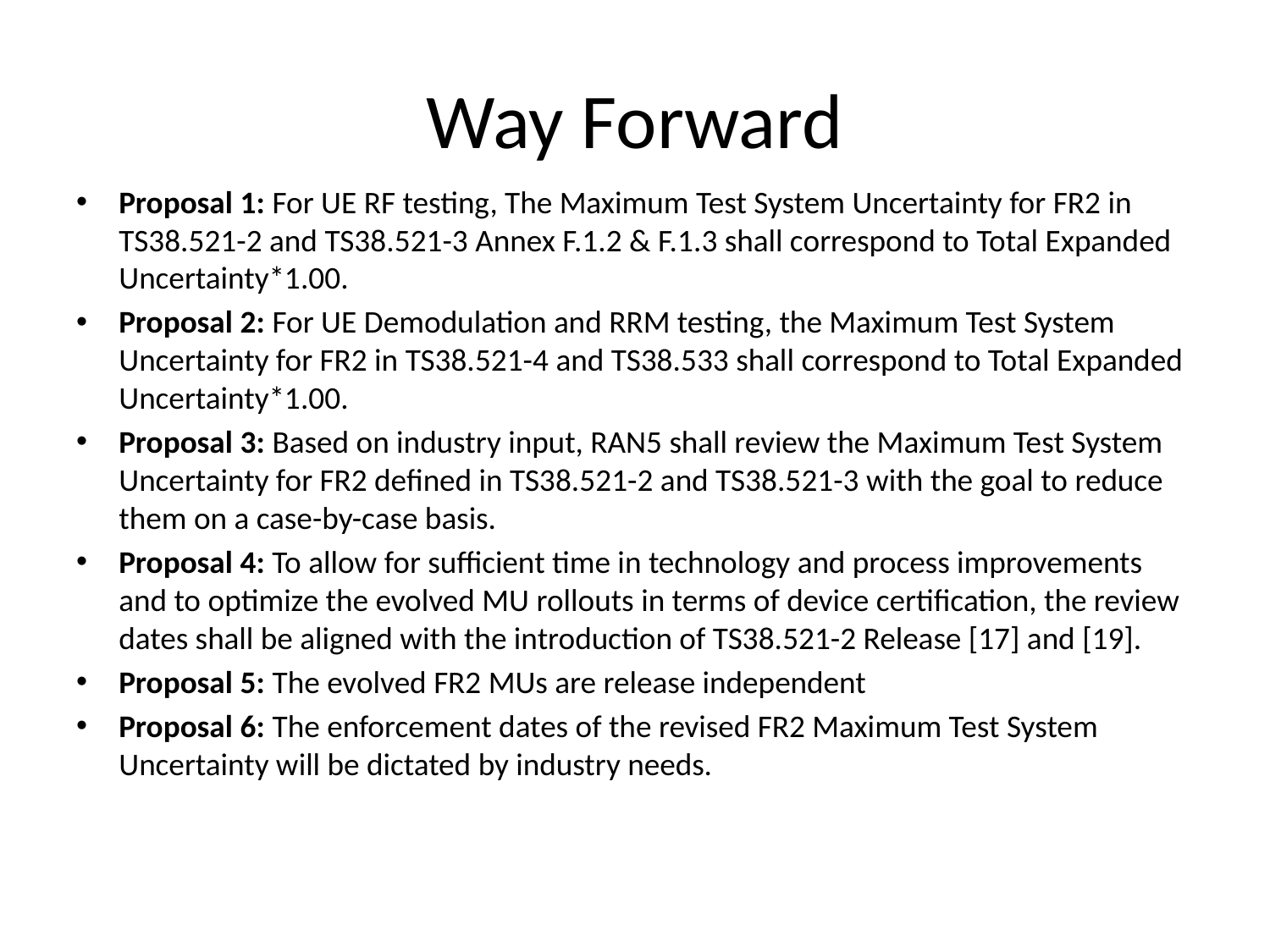

# Way Forward
Proposal 1: For UE RF testing, The Maximum Test System Uncertainty for FR2 in TS38.521-2 and TS38.521-3 Annex F.1.2 & F.1.3 shall correspond to Total Expanded Uncertainty*1.00.
Proposal 2: For UE Demodulation and RRM testing, the Maximum Test System Uncertainty for FR2 in TS38.521-4 and TS38.533 shall correspond to Total Expanded Uncertainty*1.00.
Proposal 3: Based on industry input, RAN5 shall review the Maximum Test System Uncertainty for FR2 defined in TS38.521-2 and TS38.521-3 with the goal to reduce them on a case-by-case basis.
Proposal 4: To allow for sufficient time in technology and process improvements and to optimize the evolved MU rollouts in terms of device certification, the review dates shall be aligned with the introduction of TS38.521-2 Release [17] and [19].
Proposal 5: The evolved FR2 MUs are release independent
Proposal 6: The enforcement dates of the revised FR2 Maximum Test System Uncertainty will be dictated by industry needs.